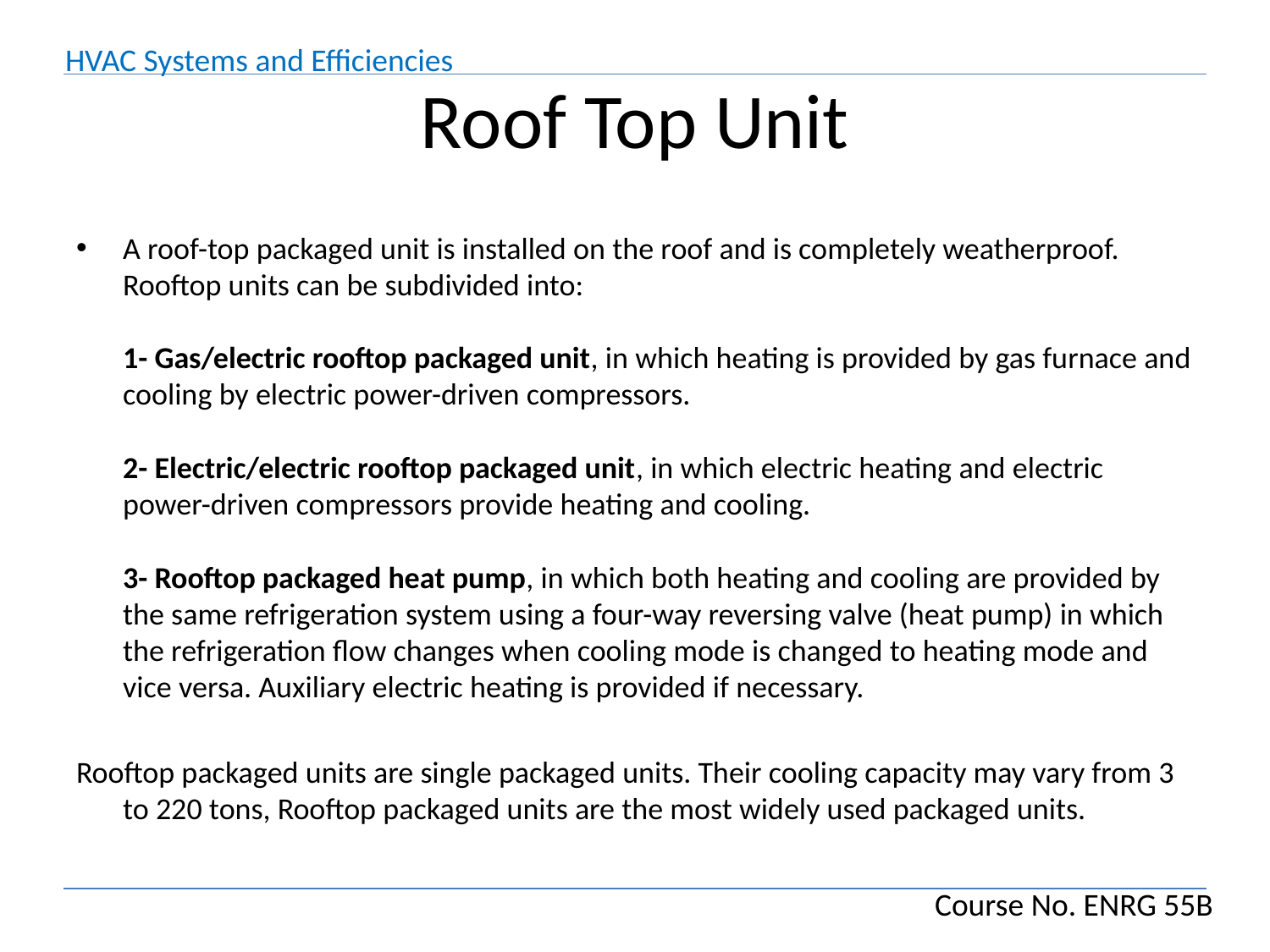

# Roof Top Unit
A roof-top packaged unit is installed on the roof and is completely weatherproof. Rooftop units can be subdivided into:
1- Gas/electric rooftop packaged unit, in which heating is provided by gas furnace and cooling by electric power-driven compressors.
2- Electric/electric rooftop packaged unit, in which electric heating and electric power-driven compressors provide heating and cooling.
3- Rooftop packaged heat pump, in which both heating and cooling are provided by the same refrigeration system using a four-way reversing valve (heat pump) in which the refrigeration flow changes when cooling mode is changed to heating mode and vice versa. Auxiliary electric heating is provided if necessary.

Rooftop packaged units are single packaged units. Their cooling capacity may vary from 3 to 220 tons, Rooftop packaged units are the most widely used packaged units.